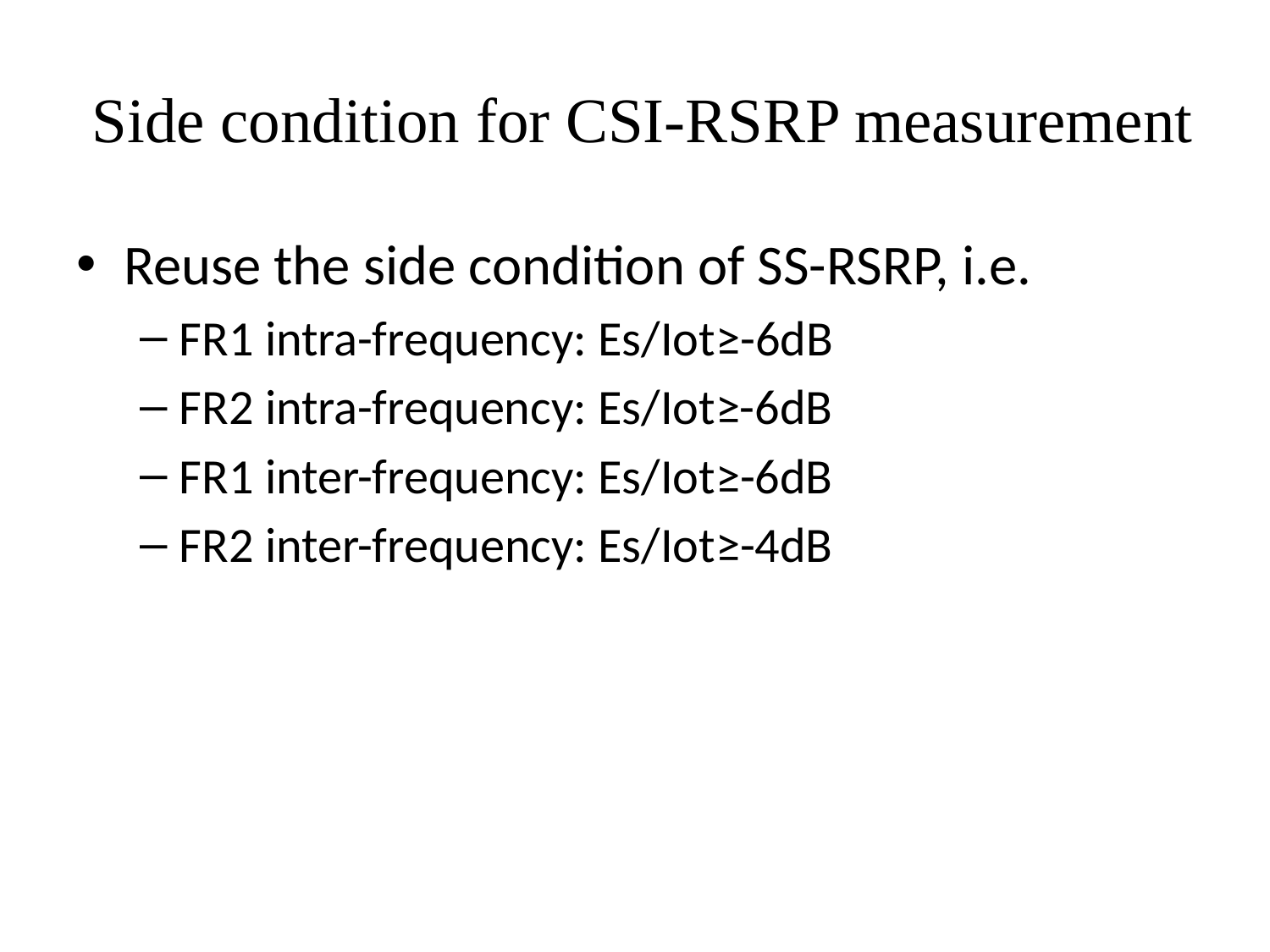

# Side condition for CSI-RSRP measurement
Reuse the side condition of SS-RSRP, i.e.
FR1 intra-frequency: Es/Iot≥-6dB
FR2 intra-frequency: Es/Iot≥-6dB
FR1 inter-frequency: Es/Iot≥-6dB
FR2 inter-frequency: Es/Iot≥-4dB